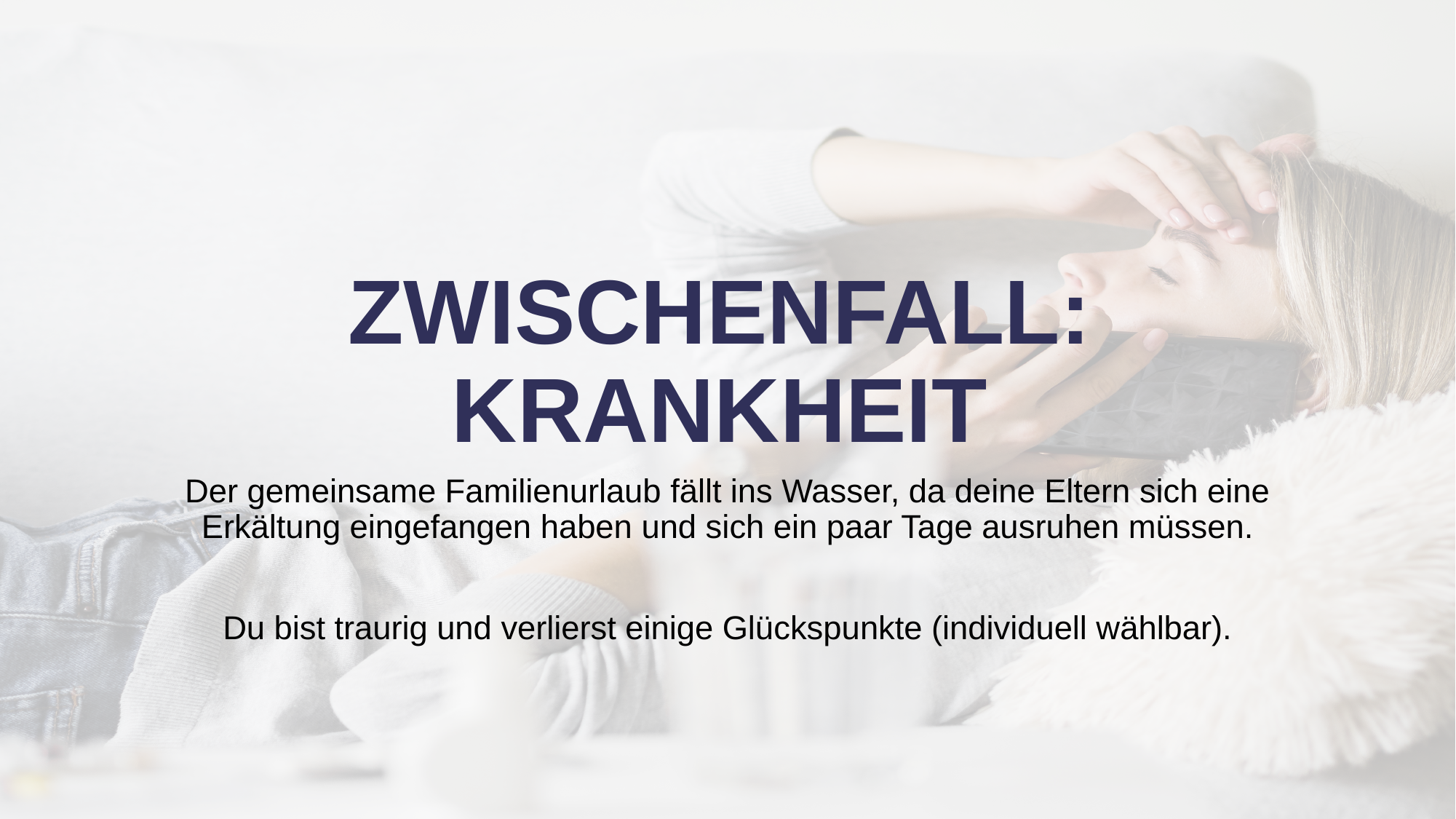

# Zwischenfall: Krankheit
Der gemeinsame Familienurlaub fällt ins Wasser, da deine Eltern sich eine Erkältung eingefangen haben und sich ein paar Tage ausruhen müssen.

Du bist traurig und verlierst einige Glückspunkte (individuell wählbar).